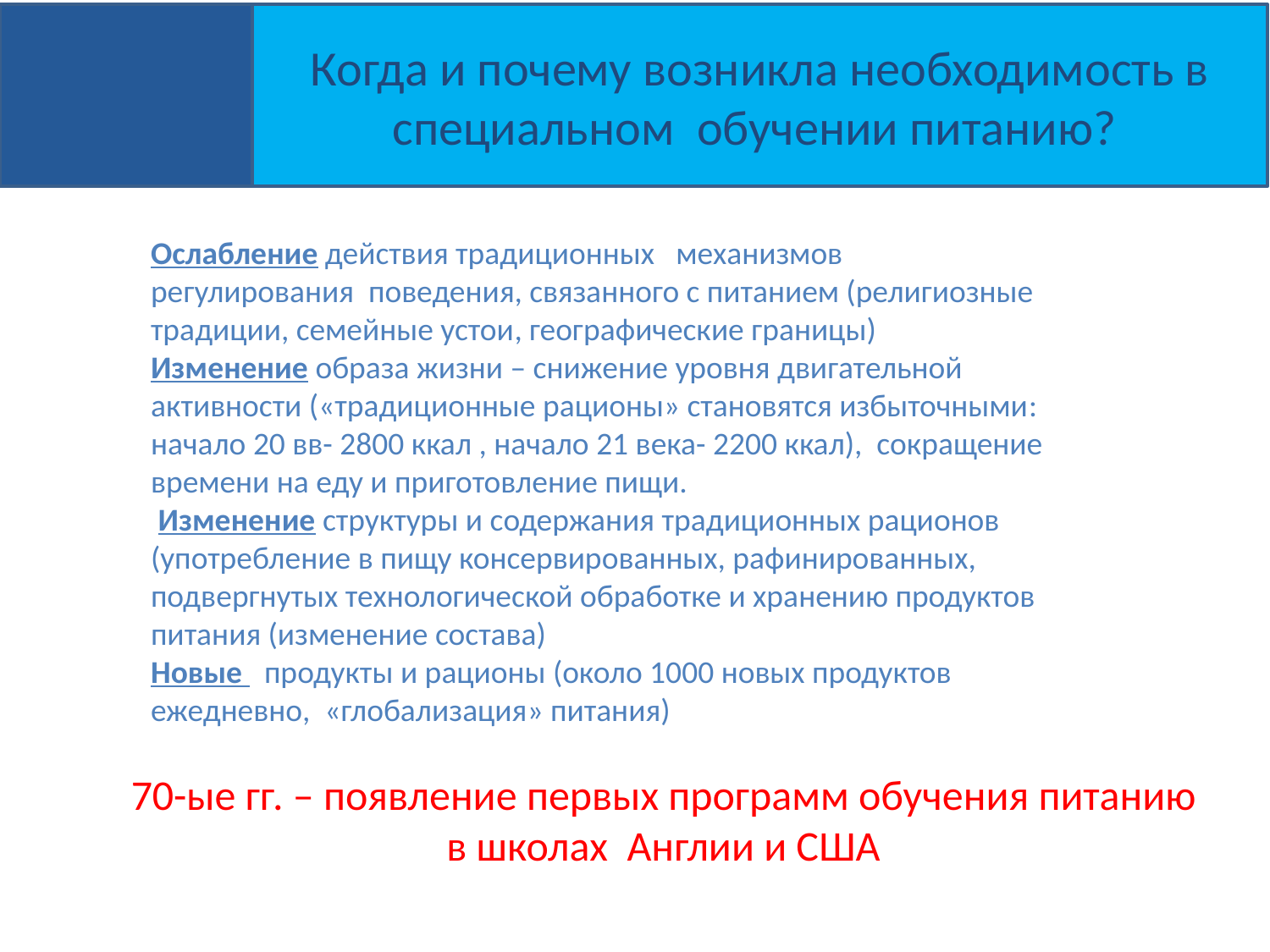

#

Когда и почему возникла необходимость в специальном  обучении питанию?

Ослабление действия традиционных   механизмов регулирования  поведения, связанного с питанием (религиозные традиции, семейные устои, географические границы)
Изменение образа жизни – снижение уровня двигательной активности («традиционные рационы» становятся избыточными: начало 20 вв- 2800 ккал , начало 21 века- 2200 ккал),  сокращение времени на еду и приготовление пищи.
 Изменение структуры и содержания традиционных рационов (употребление в пищу консервированных, рафинированных, подвергнутых технологической обработке и хранению продуктов питания (изменение состава)
Новые   продукты и рационы (около 1000 новых продуктов ежедневно,  «глобализация» питания)

70-ые гг. – появление первых программ обучения питанию в школах  Англии и США